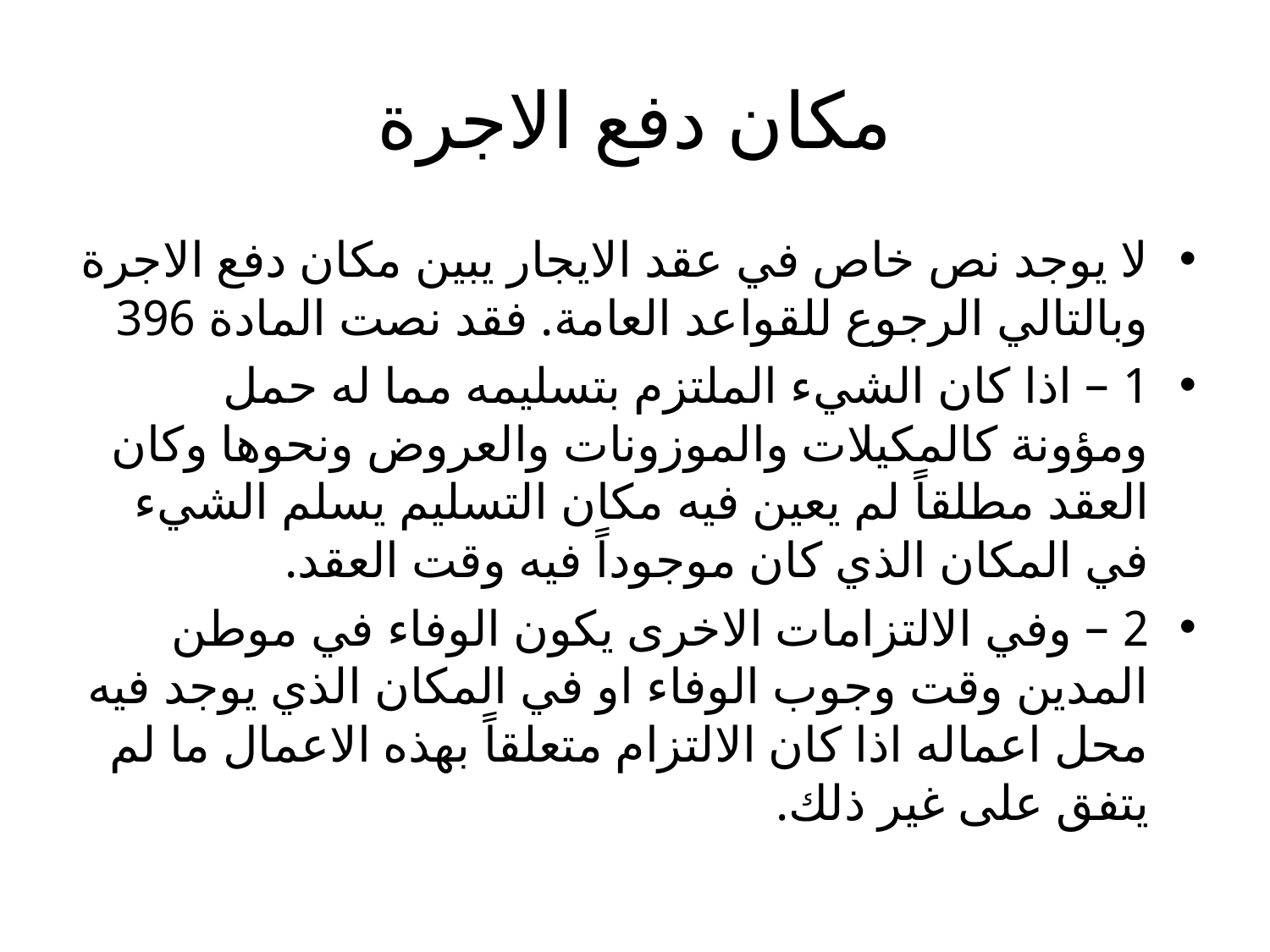

# مكان دفع الاجرة
لا يوجد نص خاص في عقد الايجار يبين مكان دفع الاجرة وبالتالي الرجوع للقواعد العامة. فقد نصت المادة 396
1 – اذا كان الشيء الملتزم بتسلیمه مما له حمل ومؤونة كالمكیلات والموزونات والعروض ونحوھا وكان العقد مطلقاً لم يعین فیه مكان التسلیم يسلم الشيء في المكان الذي كان موجوداً فیه وقت العقد.
2 – وفي الالتزامات الاخرى يكون الوفاء في موطن المدين وقت وجوب الوفاء او في المكان الذي يوجد فیه محل اعماله اذا كان الالتزام متعلقاً بھذه الاعمال ما لم يتفق على غیر ذلك.